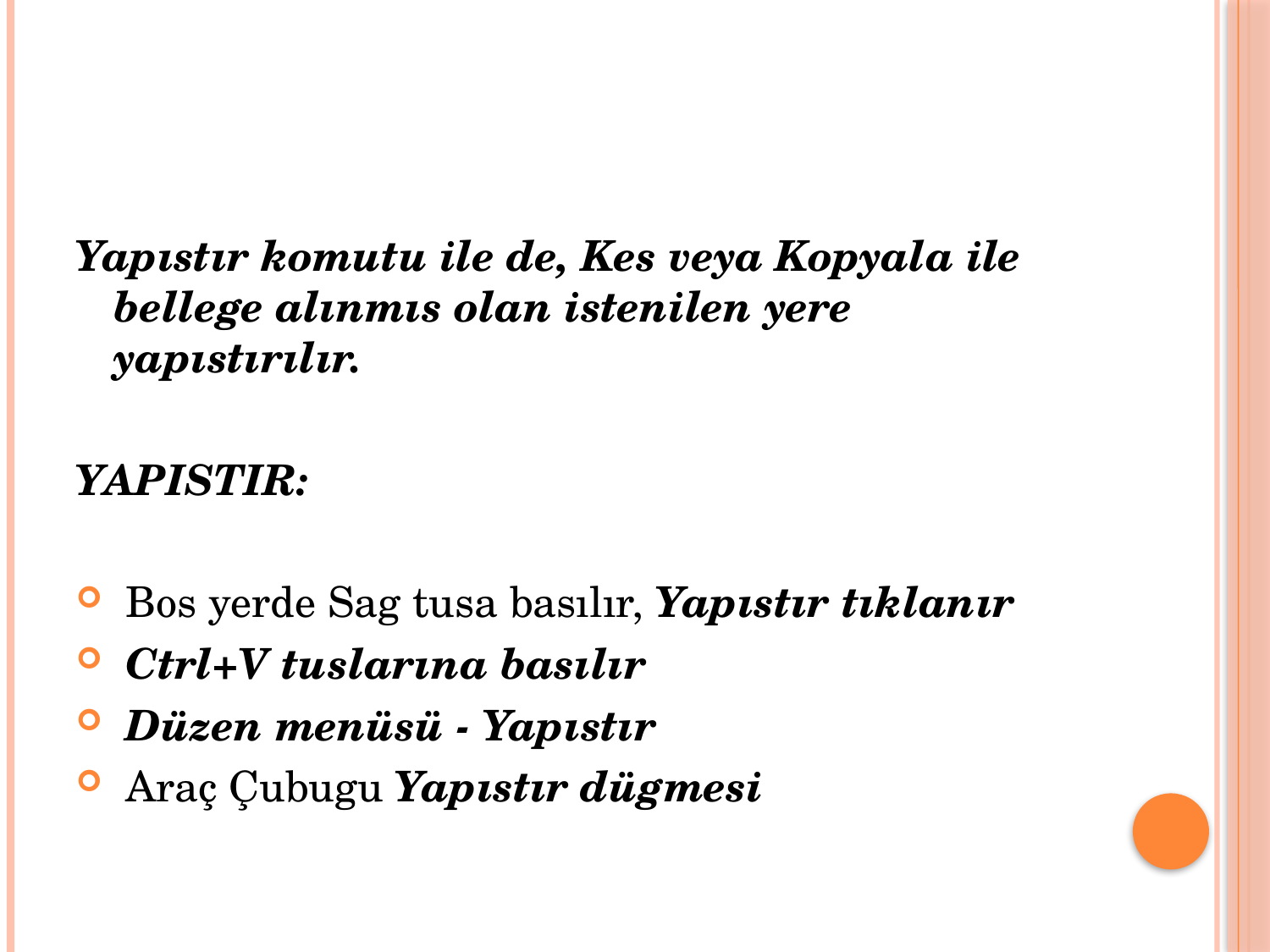

Yapıstır komutu ile de, Kes veya Kopyala ile bellege alınmıs olan istenilen yere yapıstırılır.

YAPISTIR:

 Bos yerde Sag tusa basılır, Yapıstır tıklanır
 Ctrl+V tuslarına basılır
 Düzen menüsü - Yapıstır
 Araç Çubugu Yapıstır dügmesi